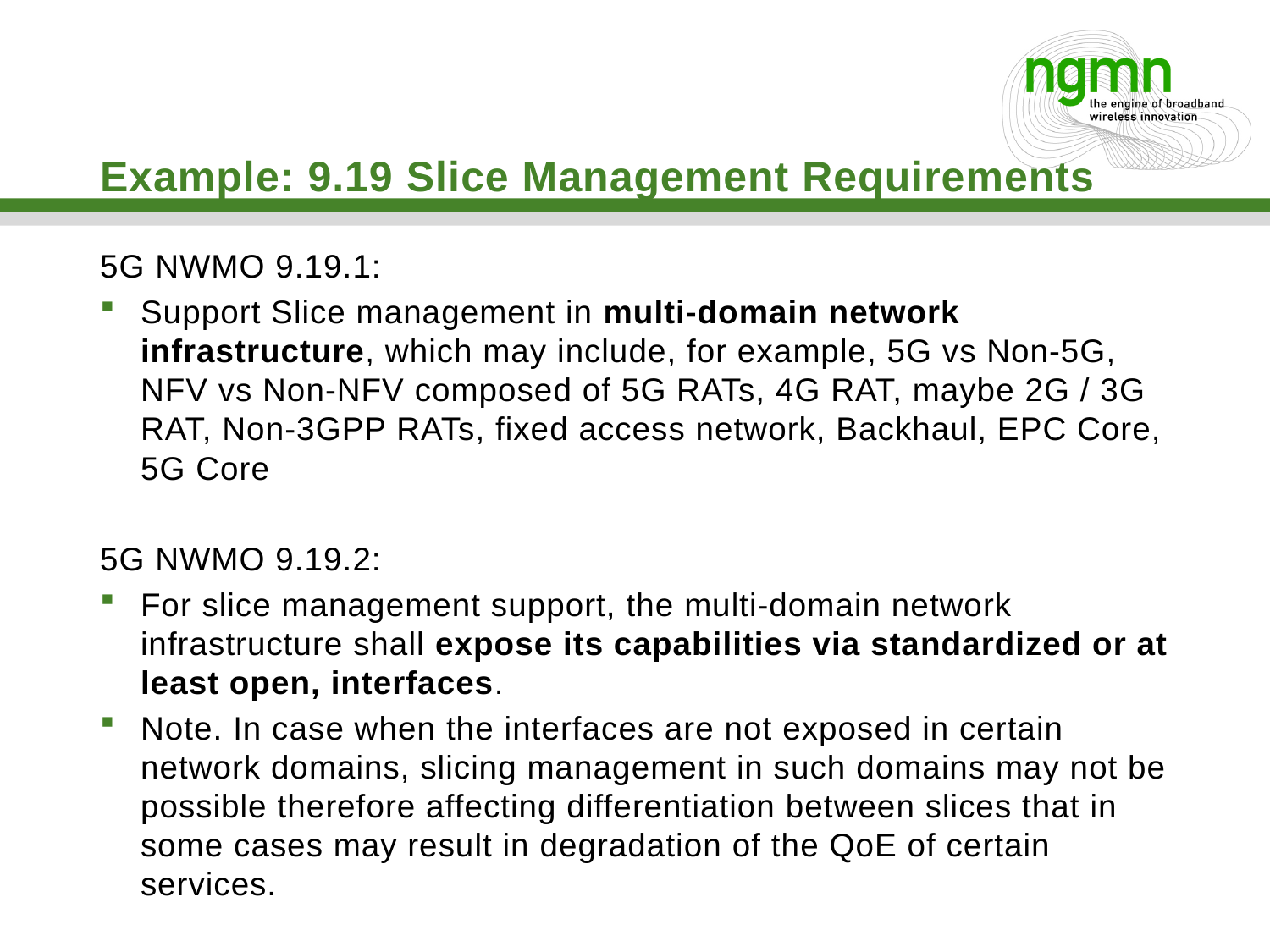

# Example: 9.19 Slice Management Requirements
5G NWMO 9.19.1:
Support Slice management in multi-domain network infrastructure, which may include, for example, 5G vs Non-5G, NFV vs Non-NFV composed of 5G RATs, 4G RAT, maybe 2G / 3G RAT, Non-3GPP RATs, fixed access network, Backhaul, EPC Core, 5G Core

5G NWMO 9.19.2:
For slice management support, the multi-domain network infrastructure shall expose its capabilities via standardized or at least open, interfaces.
Note. In case when the interfaces are not exposed in certain network domains, slicing management in such domains may not be possible therefore affecting differentiation between slices that in some cases may result in degradation of the QoE of certain services.